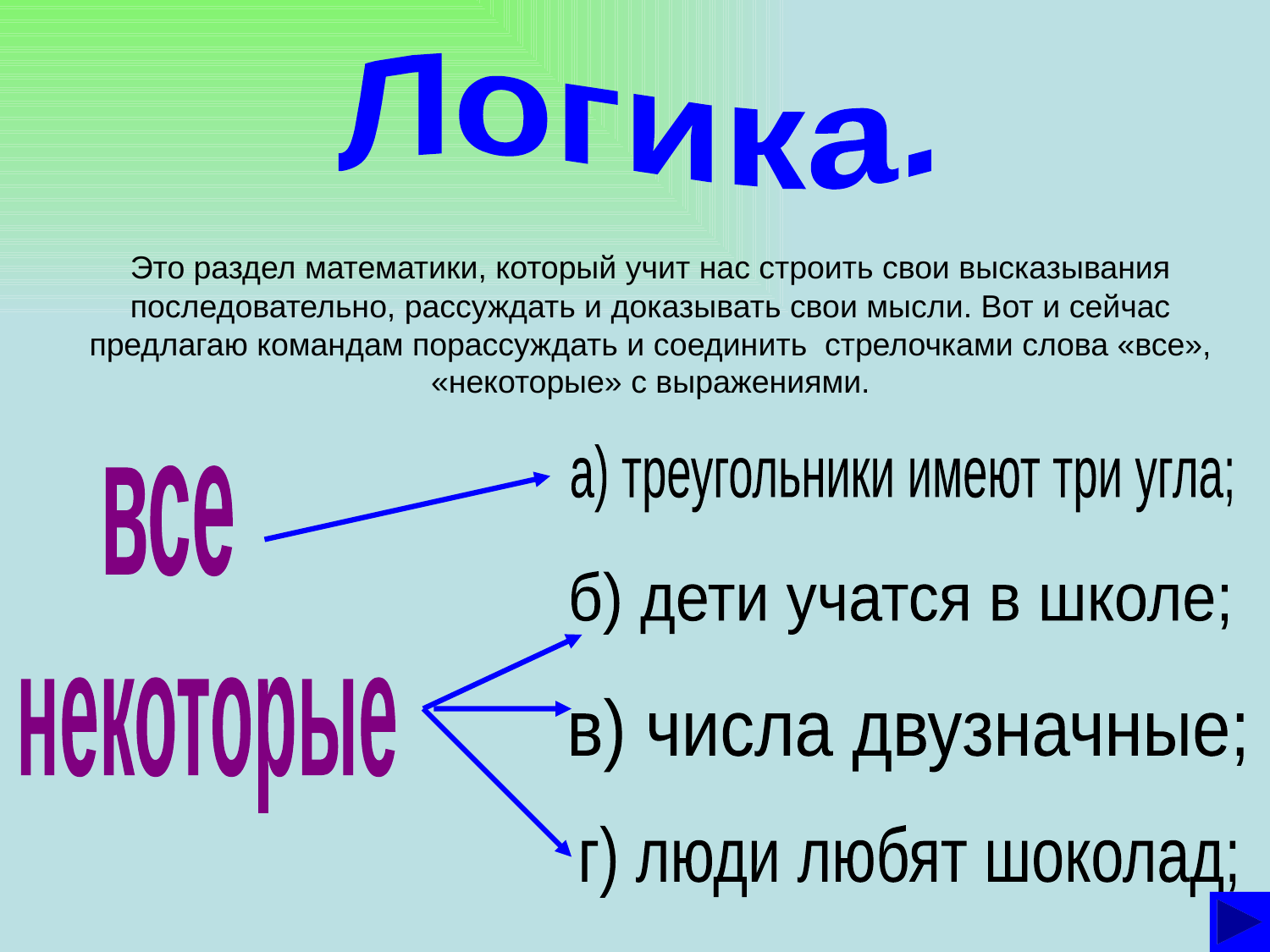

Логика.

Это раздел математики, который учит нас строить свои высказывания последовательно, рассуждать и доказывать свои мысли. Вот и сейчас предлагаю командам порассуждать и соединить  стрелочками слова «все», «некоторые» с выражениями.
а) треугольники имеют три угла;
все

б) дети учатся в школе;

некоторые
в) числа двузначные;

г) люди любят шоколад;